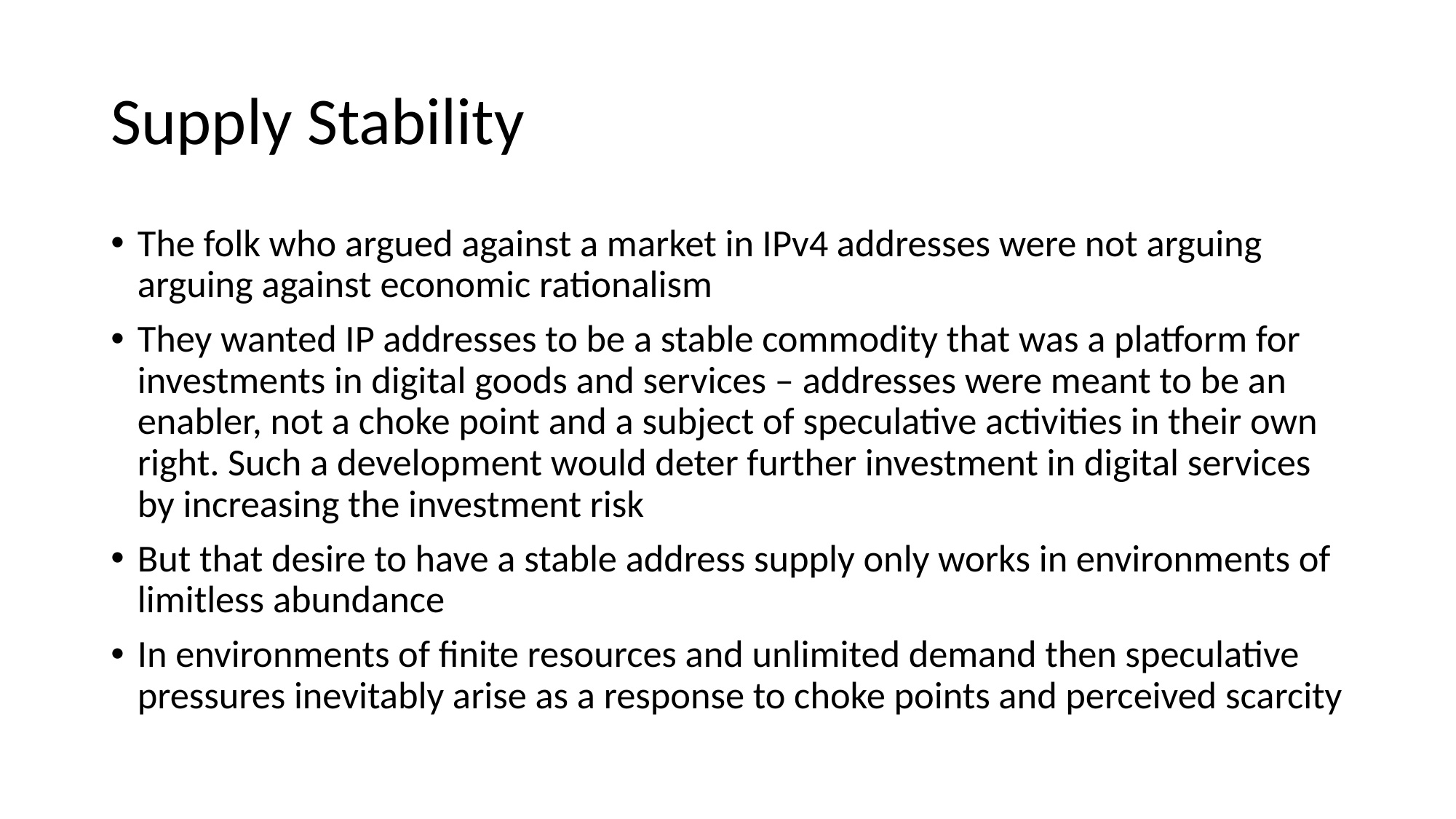

# Supply Stability
The folk who argued against a market in IPv4 addresses were not arguing arguing against economic rationalism
They wanted IP addresses to be a stable commodity that was a platform for investments in digital goods and services – addresses were meant to be an enabler, not a choke point and a subject of speculative activities in their own right. Such a development would deter further investment in digital services by increasing the investment risk
But that desire to have a stable address supply only works in environments of limitless abundance
In environments of finite resources and unlimited demand then speculative pressures inevitably arise as a response to choke points and perceived scarcity